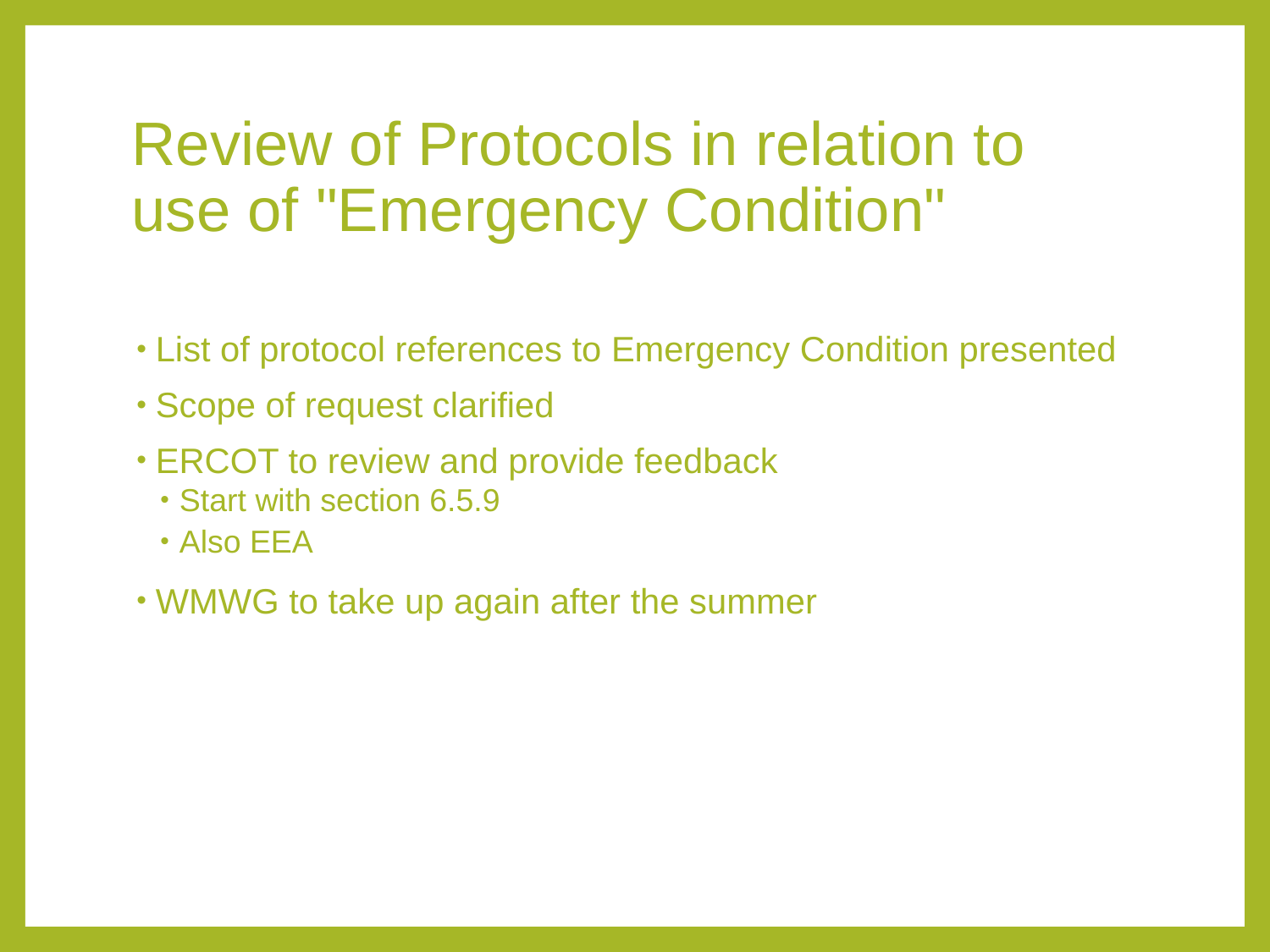

# Review of Protocols in relation to use of "Emergency Condition"
List of protocol references to Emergency Condition presented
Scope of request clarified
ERCOT to review and provide feedback
Start with section 6.5.9
Also EEA
WMWG to take up again after the summer